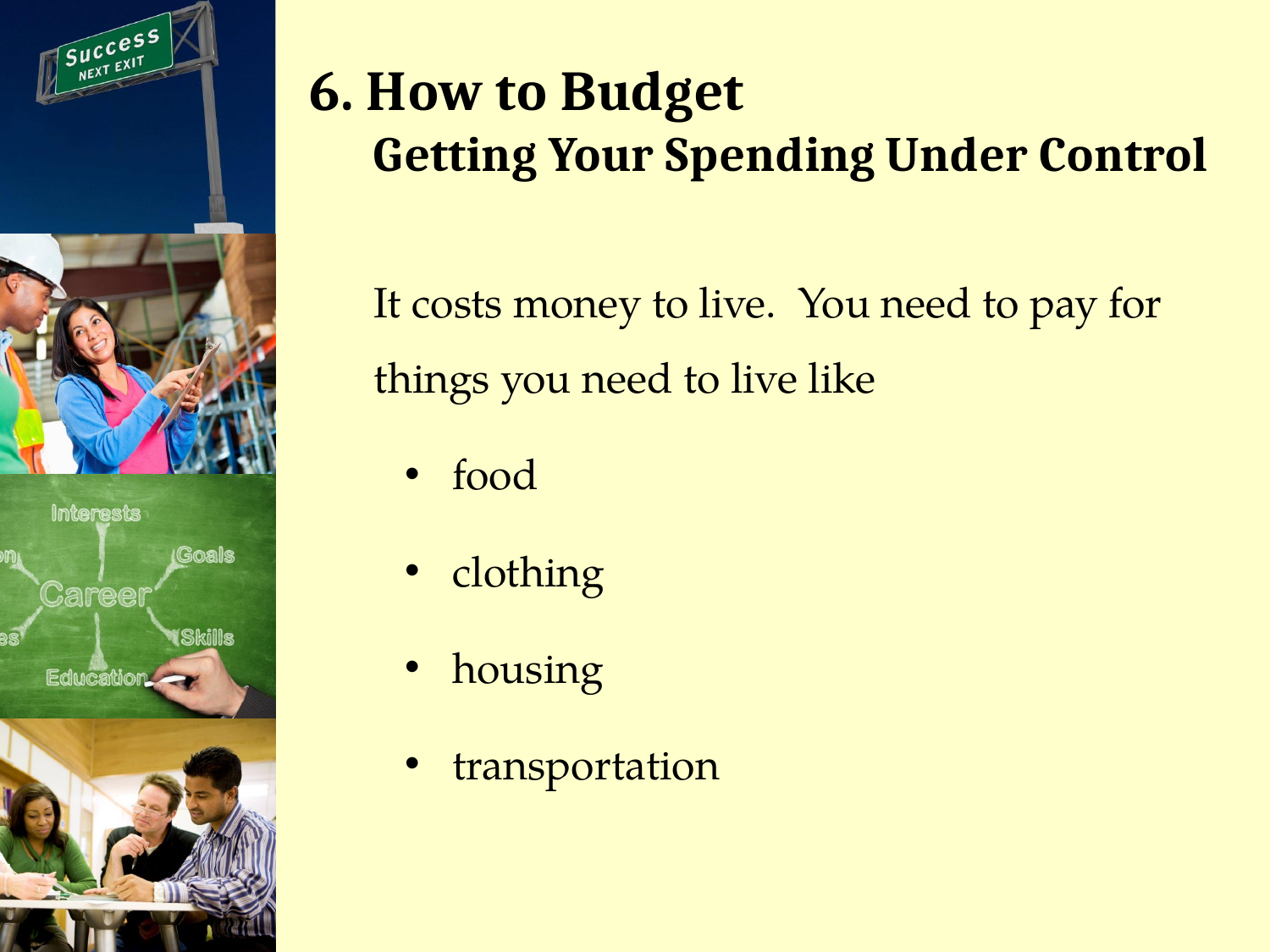

# 6. How to Budget Getting Your Spending Under Control
It costs money to live.  You need to pay for things you need to live like
food
clothing
housing
transportation